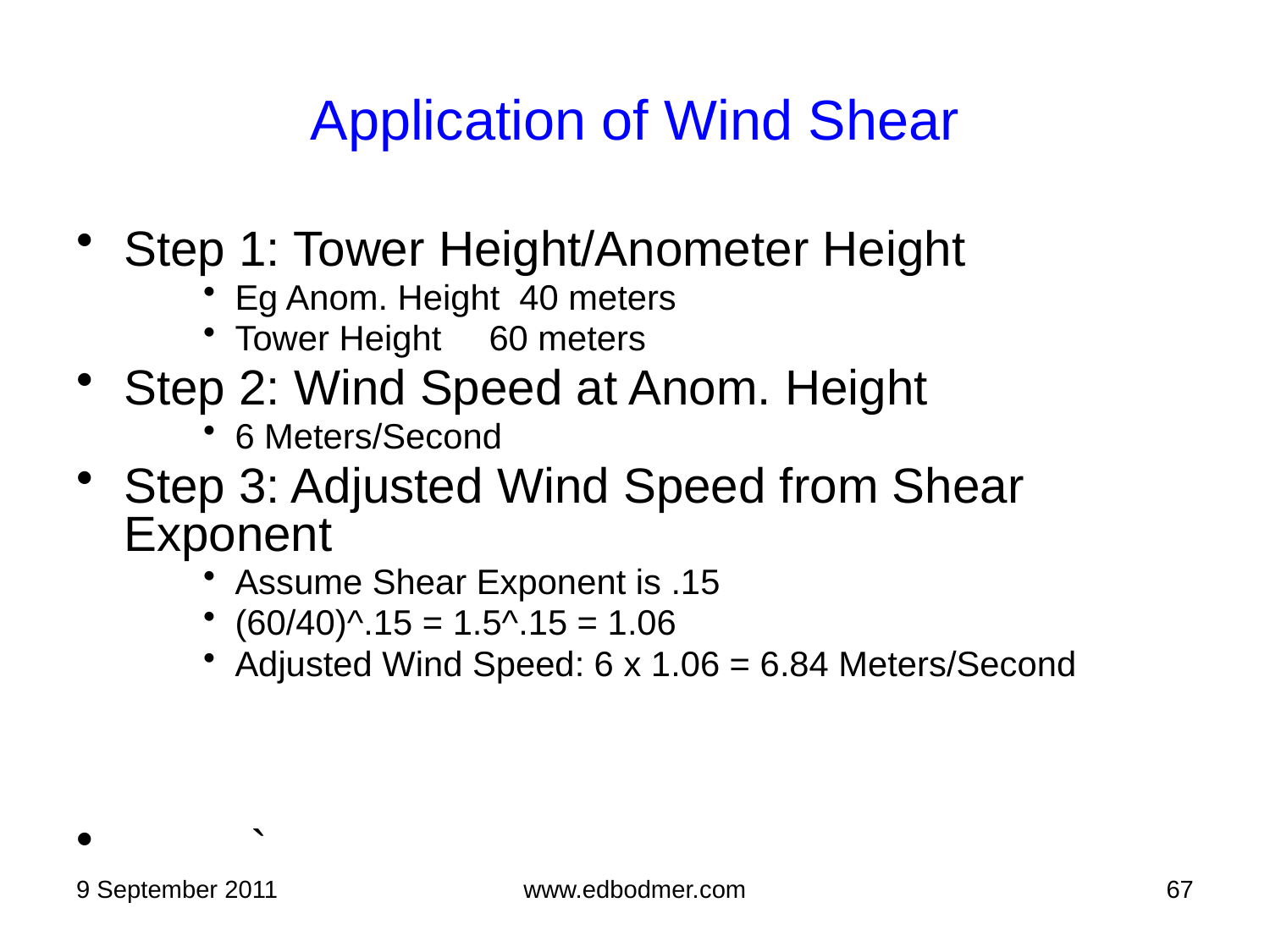

Application of Wind Shear
Step 1: Tower Height/Anometer Height
Eg Anom. Height  40 meters
Tower Height	60 meters
Step 2: Wind Speed at Anom. Height
6 Meters/Second
Step 3: Adjusted Wind Speed from Shear Exponent
Assume Shear Exponent is .15
(60/40)^.15 = 1.5^.15 = 1.06
Adjusted Wind Speed: 6 x 1.06 = 6.84 Meters/Second

	`
9 September 2011
www.edbodmer.com
67